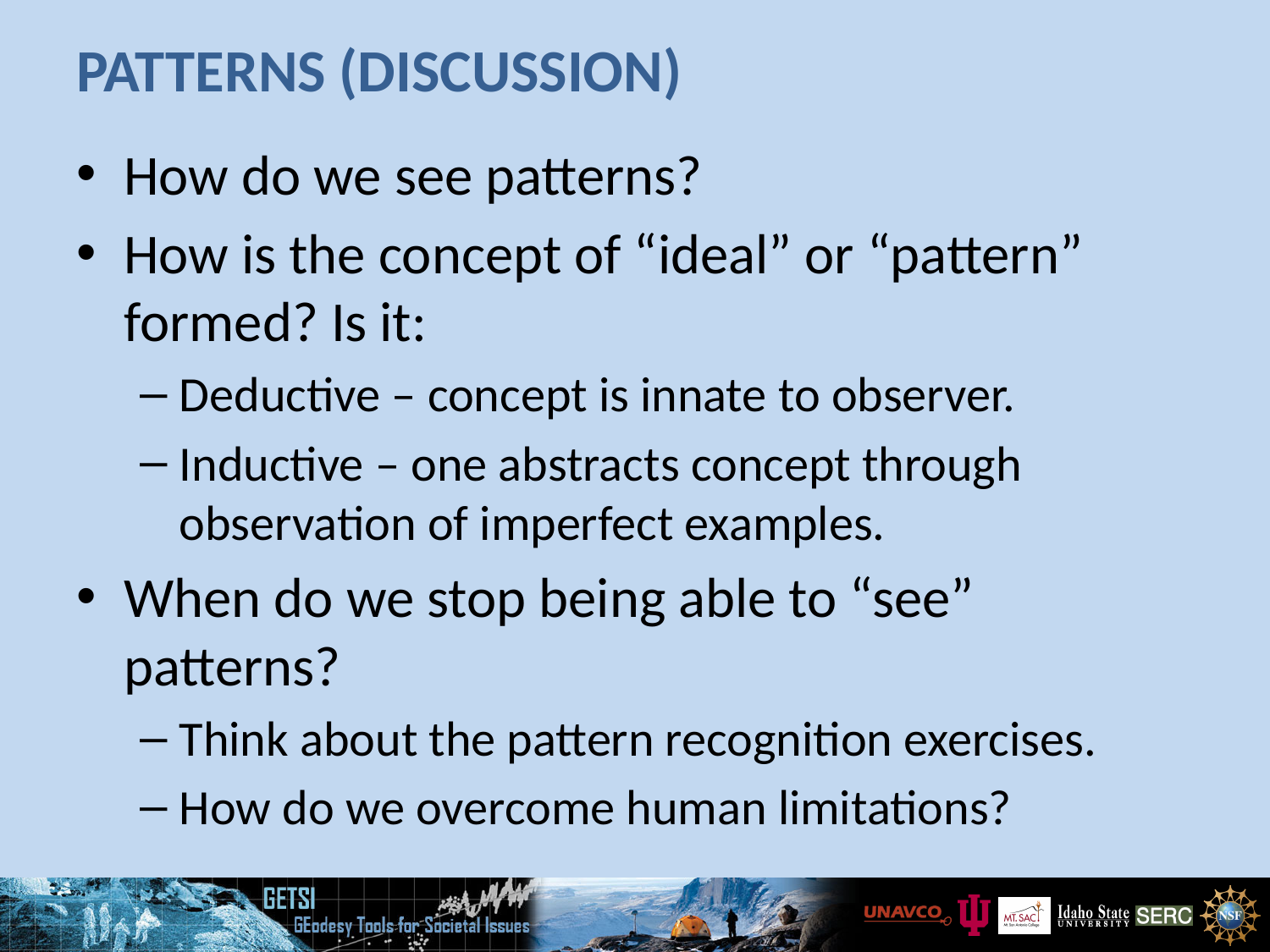

# Patterns (discussion)
How do we see patterns?
How is the concept of “ideal” or “pattern” formed? Is it:
Deductive – concept is innate to observer.
Inductive – one abstracts concept through observation of imperfect examples.
When do we stop being able to “see” patterns?
Think about the pattern recognition exercises.
How do we overcome human limitations?